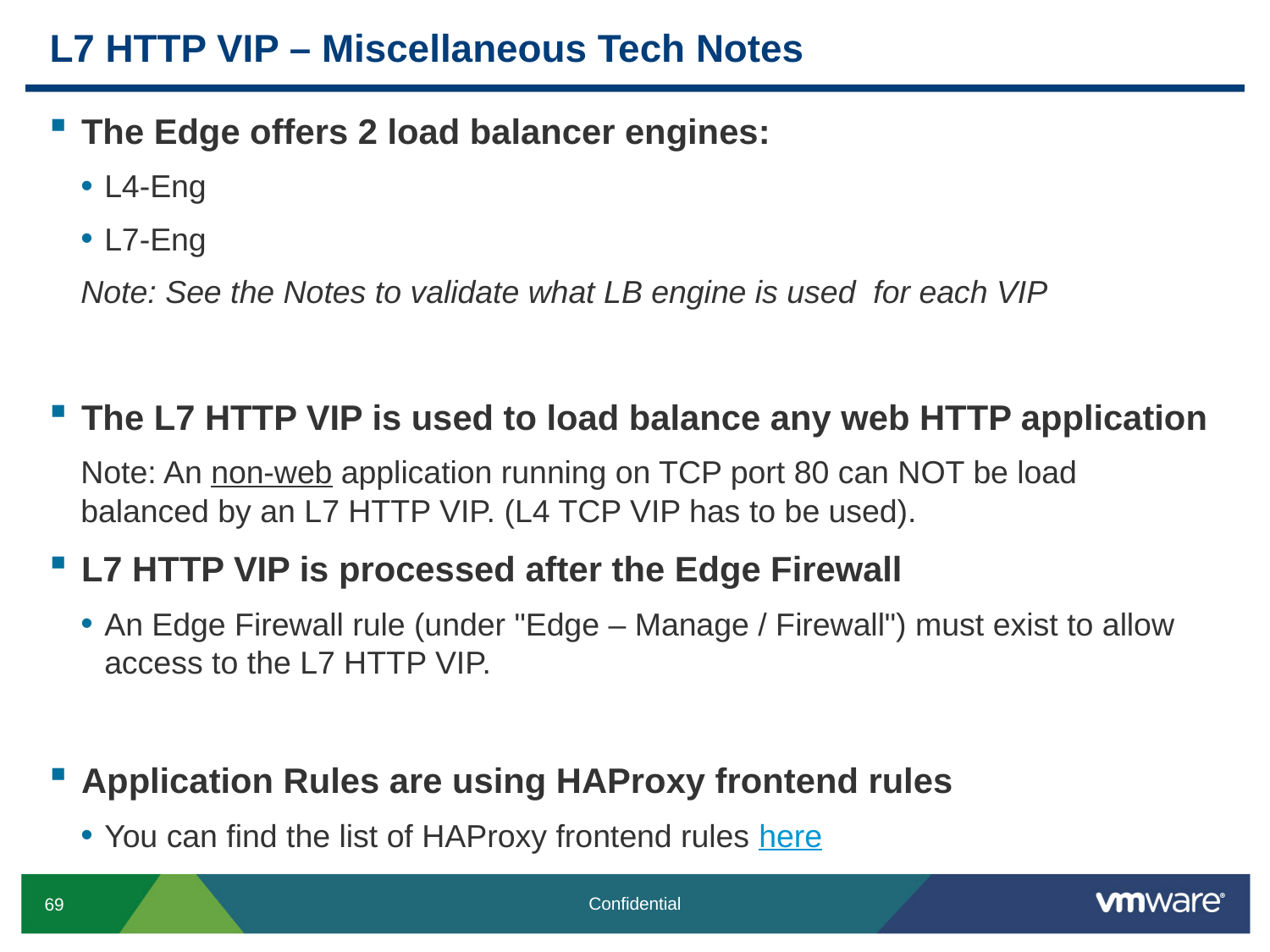

# L7 HTTP VIP – Miscellaneous Tech Notes
The Edge offers 2 load balancer engines:
L4-Eng
L7-Eng
Note: See the Notes to validate what LB engine is used  for each VIP

The L7 HTTP VIP is used to load balance any web HTTP application
Note: An non-web application running on TCP port 80 can NOT be load balanced by an L7 HTTP VIP. (L4 TCP VIP has to be used).
L7 HTTP VIP is processed after the Edge Firewall
An Edge Firewall rule (under "Edge – Manage / Firewall") must exist to allow access to the L7 HTTP VIP.

Application Rules are using HAProxy frontend rules
You can find the list of HAProxy frontend rules here